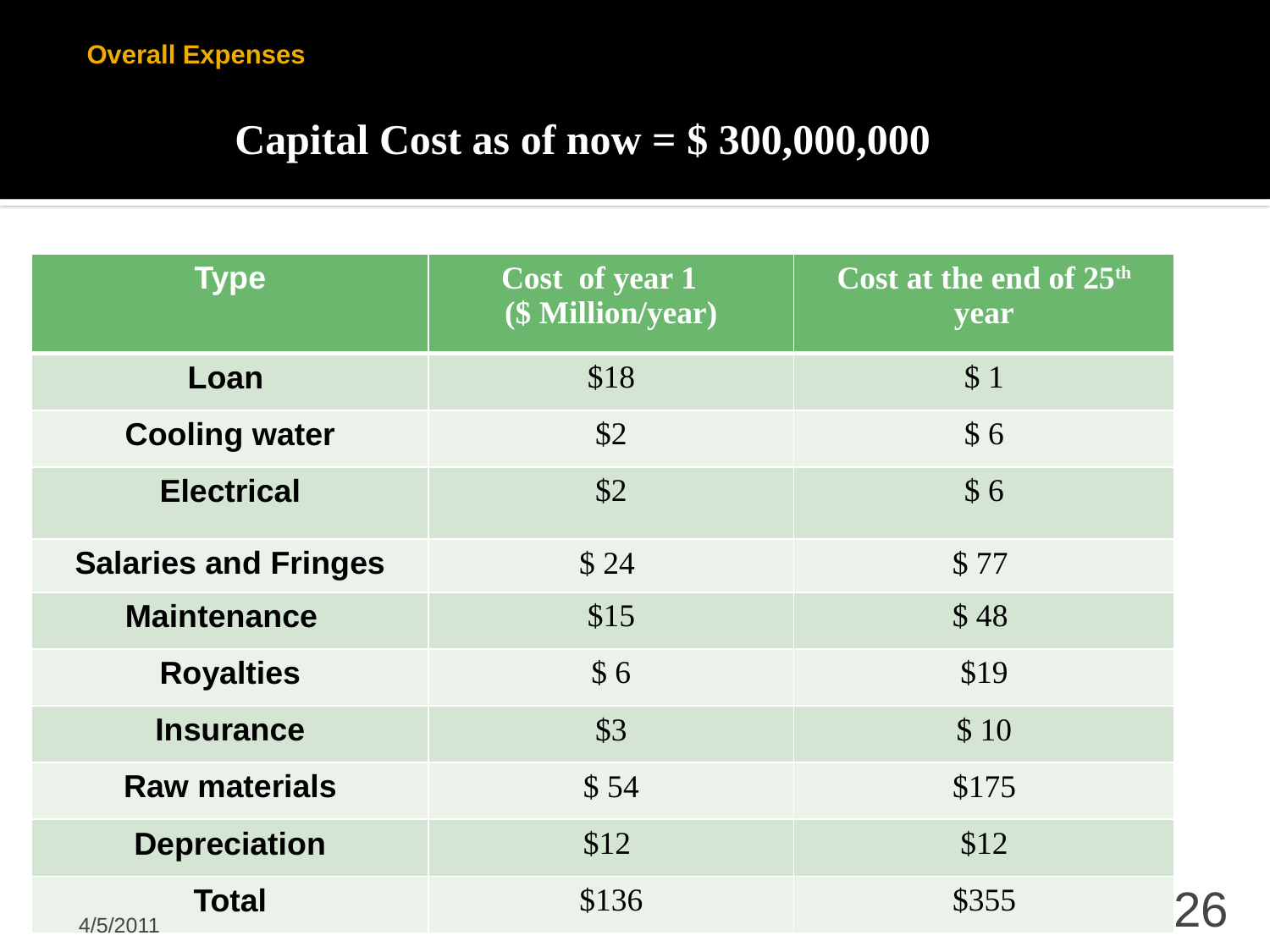

# Overall Expenses
Capital Cost as of now = $ 300,000,000
| Type | Cost of year 1 ($ Million/year) | Cost at the end of 25th year |
| --- | --- | --- |
| Loan | $18 | $ 1 |
| Cooling water | $2 | $ 6 |
| Electrical | $2 | $ 6 |
| Salaries and Fringes | $ 24 | $ 77 |
| Maintenance | $15 | $ 48 |
| Royalties | $ 6 | $19 |
| Insurance | $3 | $ 10 |
| Raw materials | $ 54 | $175 |
| Depreciation | $12 | $12 |
| Total | $136 | $355 |
4/5/2011
26